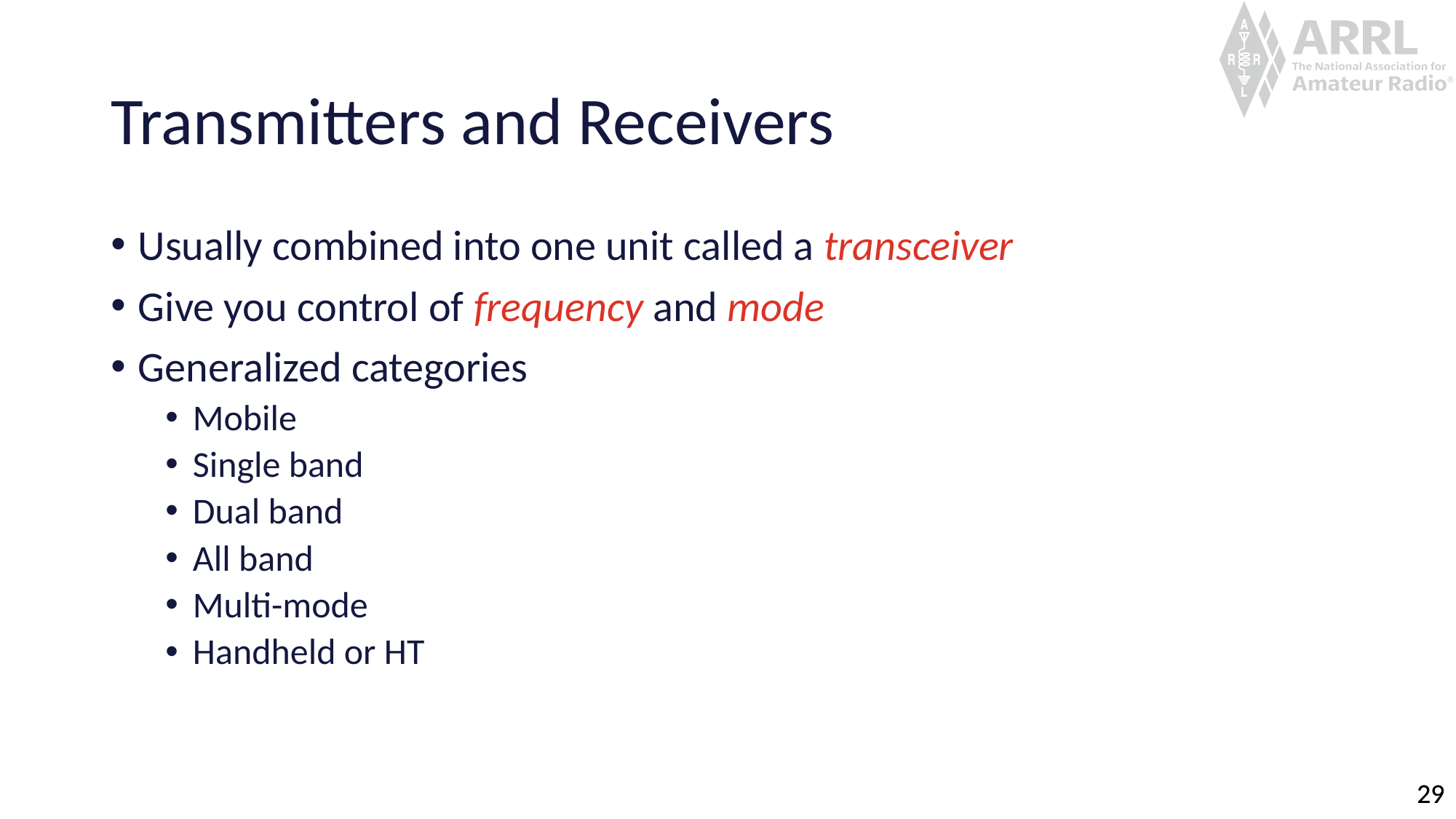

# Transmitters and Receivers
Usually combined into one unit called a transceiver
Give you control of frequency and mode
Generalized categories
Mobile
Single band
Dual band
All band
Multi-mode
Handheld or HT